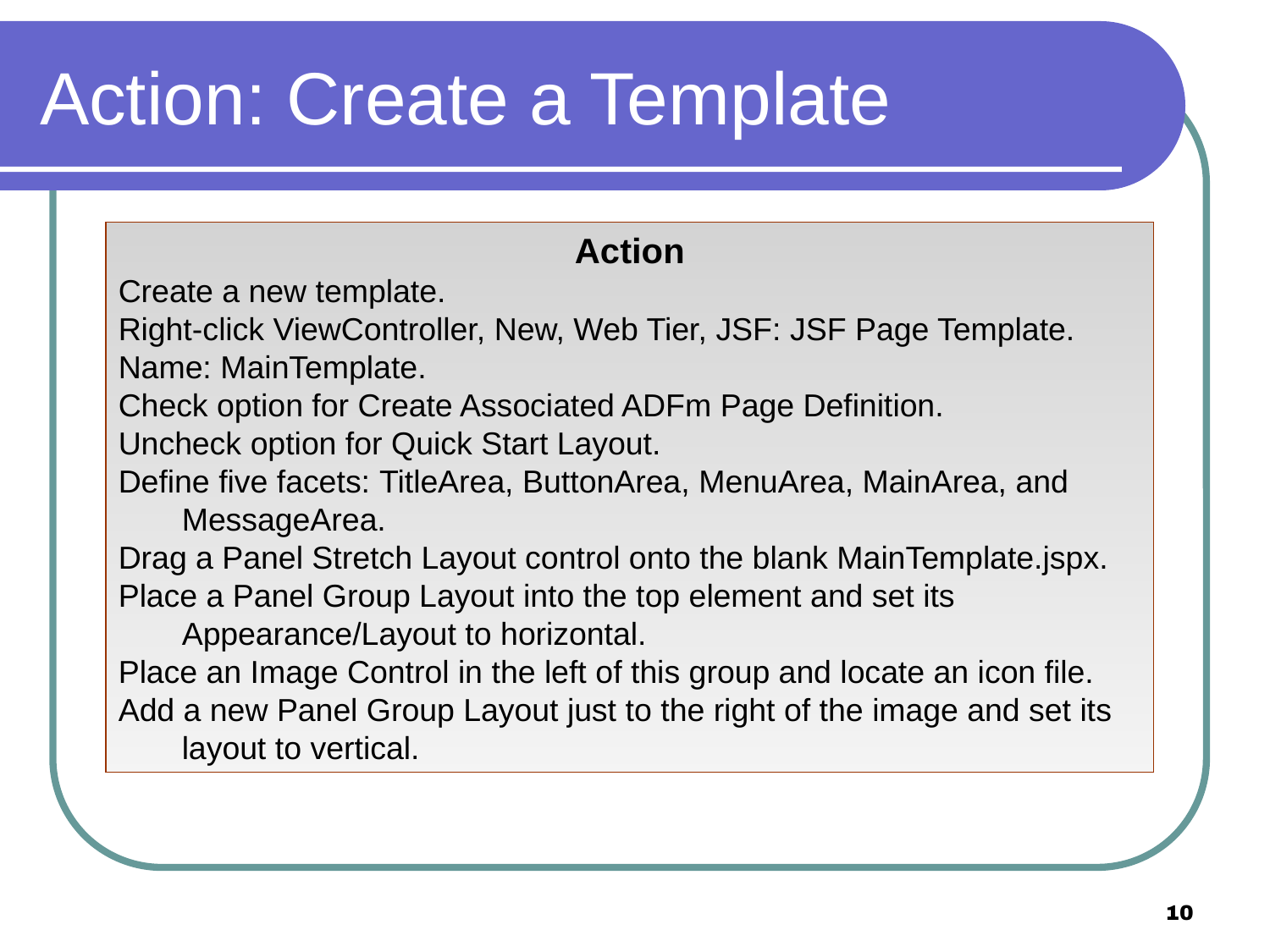

# Action: Create a Template
Action
Create a new template.
Right-click ViewController, New, Web Tier, JSF: JSF Page Template.
Name: MainTemplate.
Check option for Create Associated ADFm Page Definition.
Uncheck option for Quick Start Layout.
Define five facets: TitleArea, ButtonArea, MenuArea, MainArea, and MessageArea.
Drag a Panel Stretch Layout control onto the blank MainTemplate.jspx.
Place a Panel Group Layout into the top element and set its Appearance/Layout to horizontal.
Place an Image Control in the left of this group and locate an icon file.
Add a new Panel Group Layout just to the right of the image and set its layout to vertical.

10